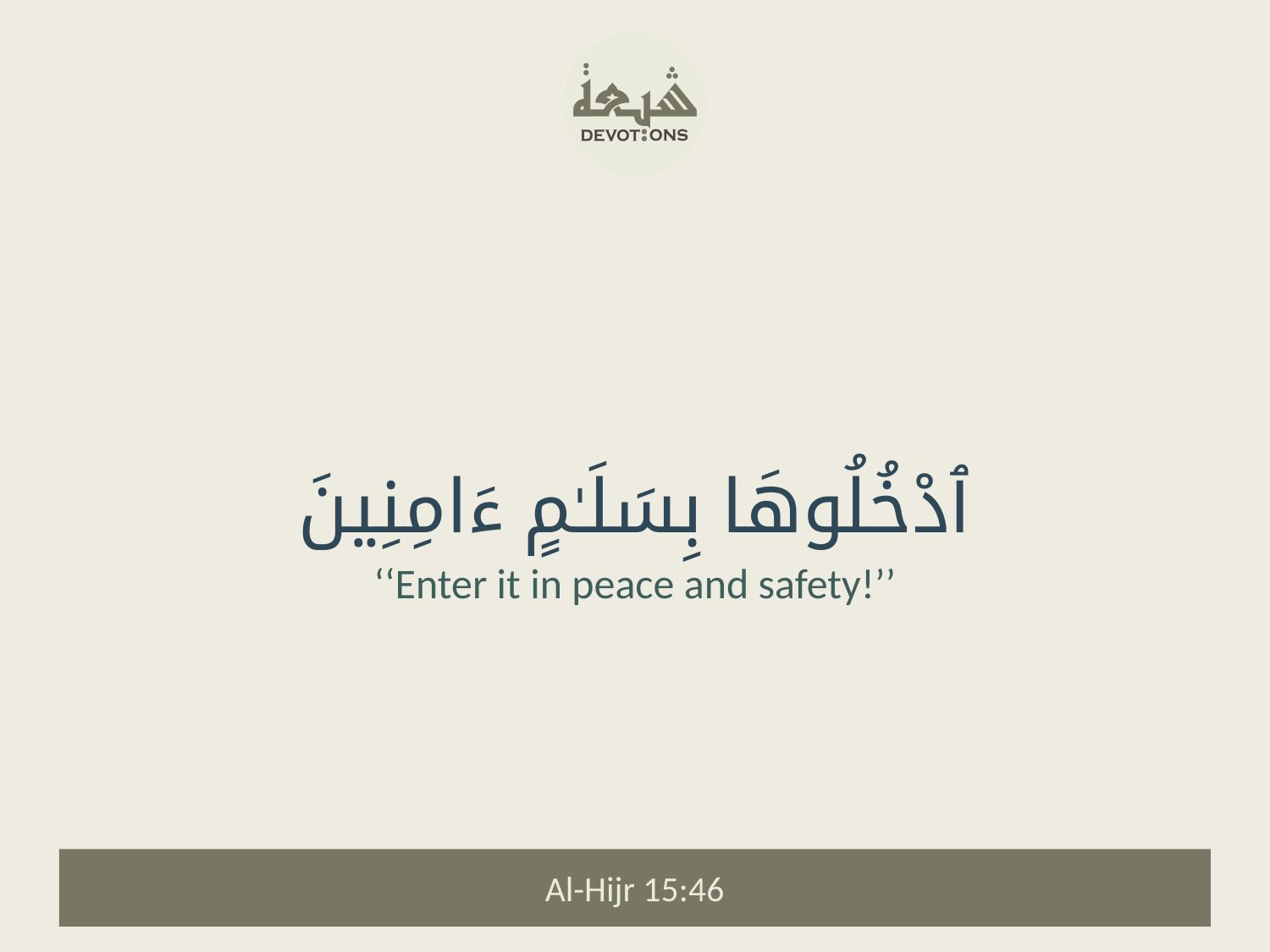

ٱدْخُلُوهَا بِسَلَـٰمٍ ءَامِنِينَ
‘‘Enter it in peace and safety!’’
Al-Hijr 15:46